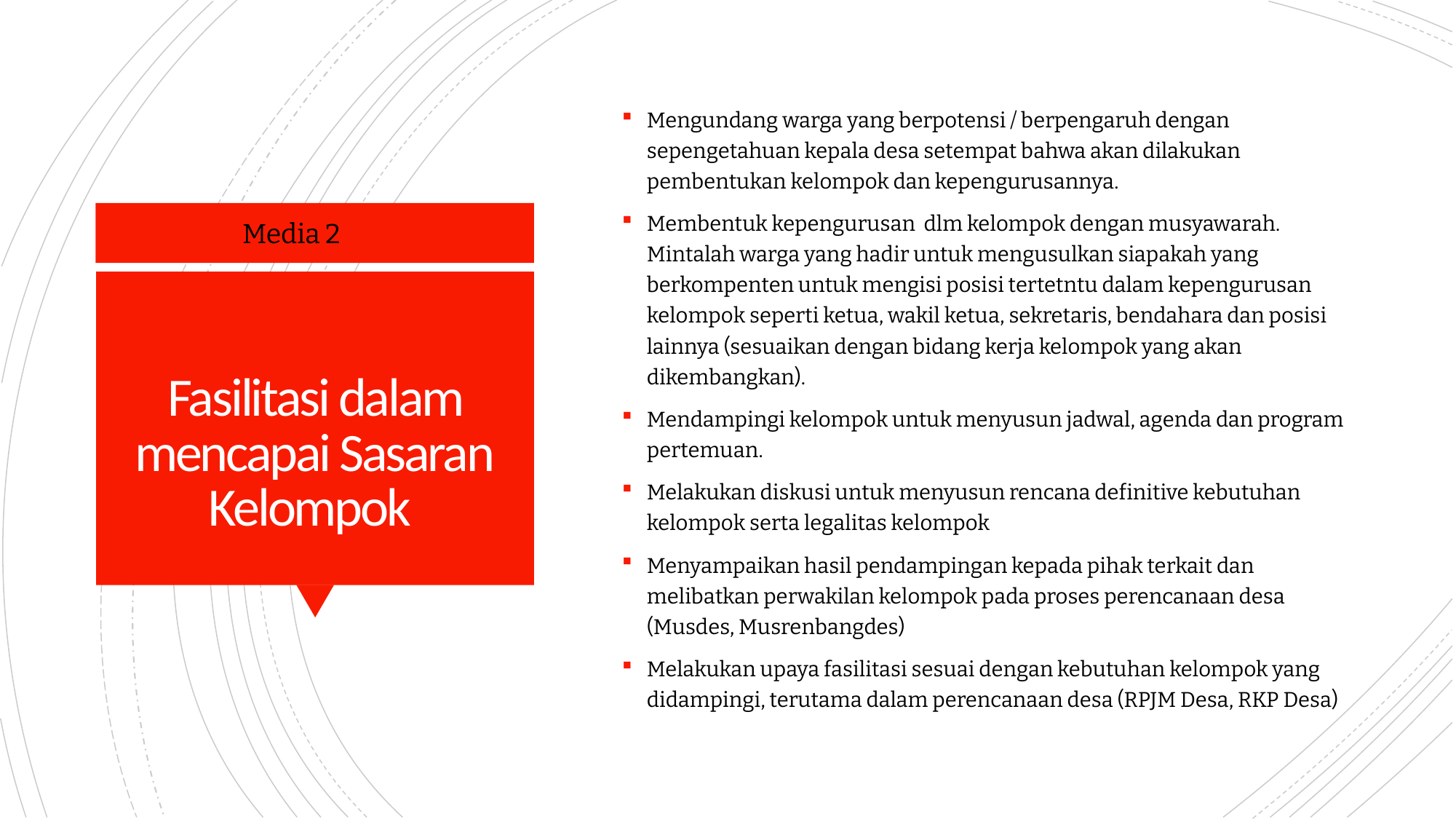

Mengundang warga yang berpotensi / berpengaruh dengan sepengetahuan kepala desa setempat bahwa akan dilakukan pembentukan kelompok dan kepengurusannya.
Membentuk kepengurusan  dlm kelompok dengan musyawarah. Mintalah warga yang hadir untuk mengusulkan siapakah yang berkompenten untuk mengisi posisi tertetntu dalam kepengurusan kelompok seperti ketua, wakil ketua, sekretaris, bendahara dan posisi lainnya (sesuaikan dengan bidang kerja kelompok yang akan dikembangkan).
Mendampingi kelompok untuk menyusun jadwal, agenda dan program pertemuan.
Melakukan diskusi untuk menyusun rencana definitive kebutuhan kelompok serta legalitas kelompok
Menyampaikan hasil pendampingan kepada pihak terkait dan melibatkan perwakilan kelompok pada proses perencanaan desa (Musdes, Musrenbangdes)
Melakukan upaya fasilitasi sesuai dengan kebutuhan kelompok yang didampingi, terutama dalam perencanaan desa (RPJM Desa, RKP Desa)

Media 2
# Fasilitasi dalam mencapai Sasaran Kelompok